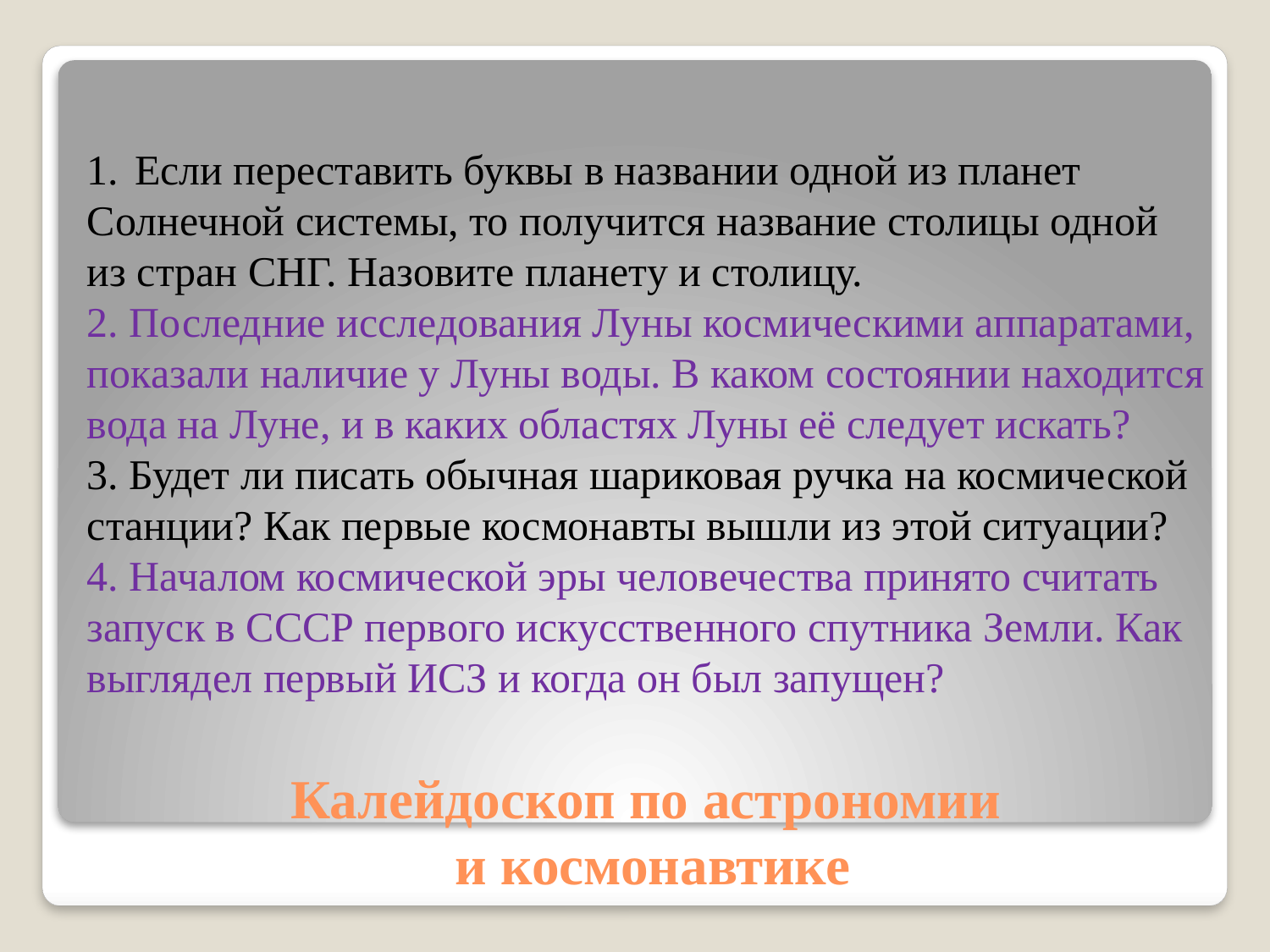

Если переставить буквы в названии одной из планет
Солнечной системы, то получится название столицы одной
из стран СНГ. Назовите планету и столицу.
2. Последние исследования Луны космическими аппаратами,
показали наличие у Луны воды. В каком состоянии находится
вода на Луне, и в каких областях Луны её следует искать?
3. Будет ли писать обычная шариковая ручка на космической
станции? Как первые космонавты вышли из этой ситуации?
4. Началом космической эры человечества принято считать
запуск в СССР первого искусственного спутника Земли. Как
выглядел первый ИСЗ и когда он был запущен?
# Калейдоскоп по астрономии и космонавтике